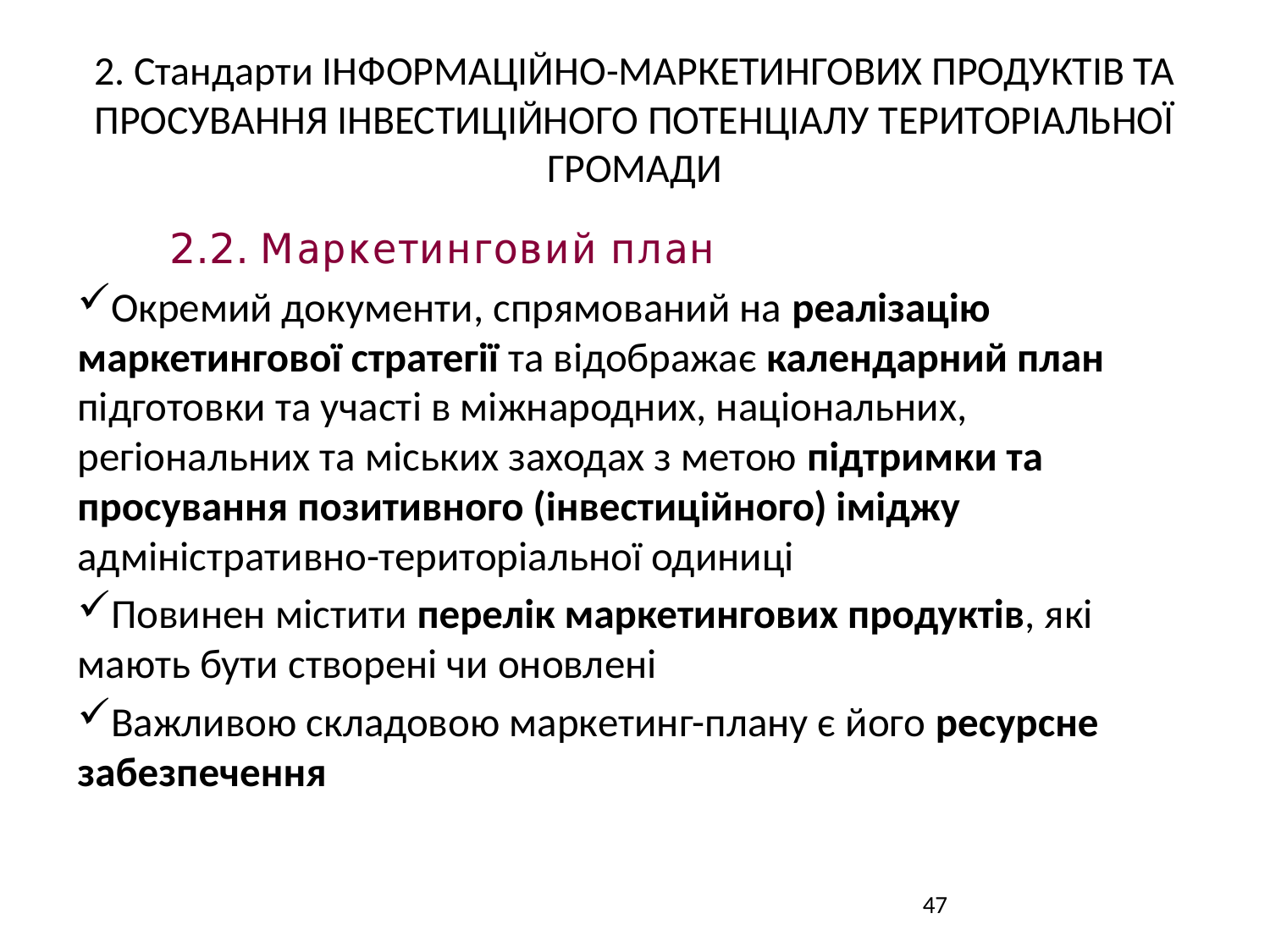

# 2. Стандарти ІНФОРМАЦІЙНО-МАРКЕТИНГОВИХ ПРОДУКТІВ ТА ПРОСУВАННЯ ІНВЕСТИЦІЙНОГО ПОТЕНЦІАЛУ ТЕРИТОРІАЛЬНОЇ ГРОМАДИ
2.2. Маркетинговий план
Окремий документи, спрямований на реалізацію маркетингової стратегії та відображає календарний план підготовки та участі в міжнародних, національних, регіональних та міських заходах з метою підтримки та просування позитивного (інвестиційного) іміджу адміністративно-територіальної одиниці
Повинен містити перелік маркетингових продуктів, які мають бути створені чи оновлені
Важливою складовою маркетинг-плану є його ресурсне забезпечення
47